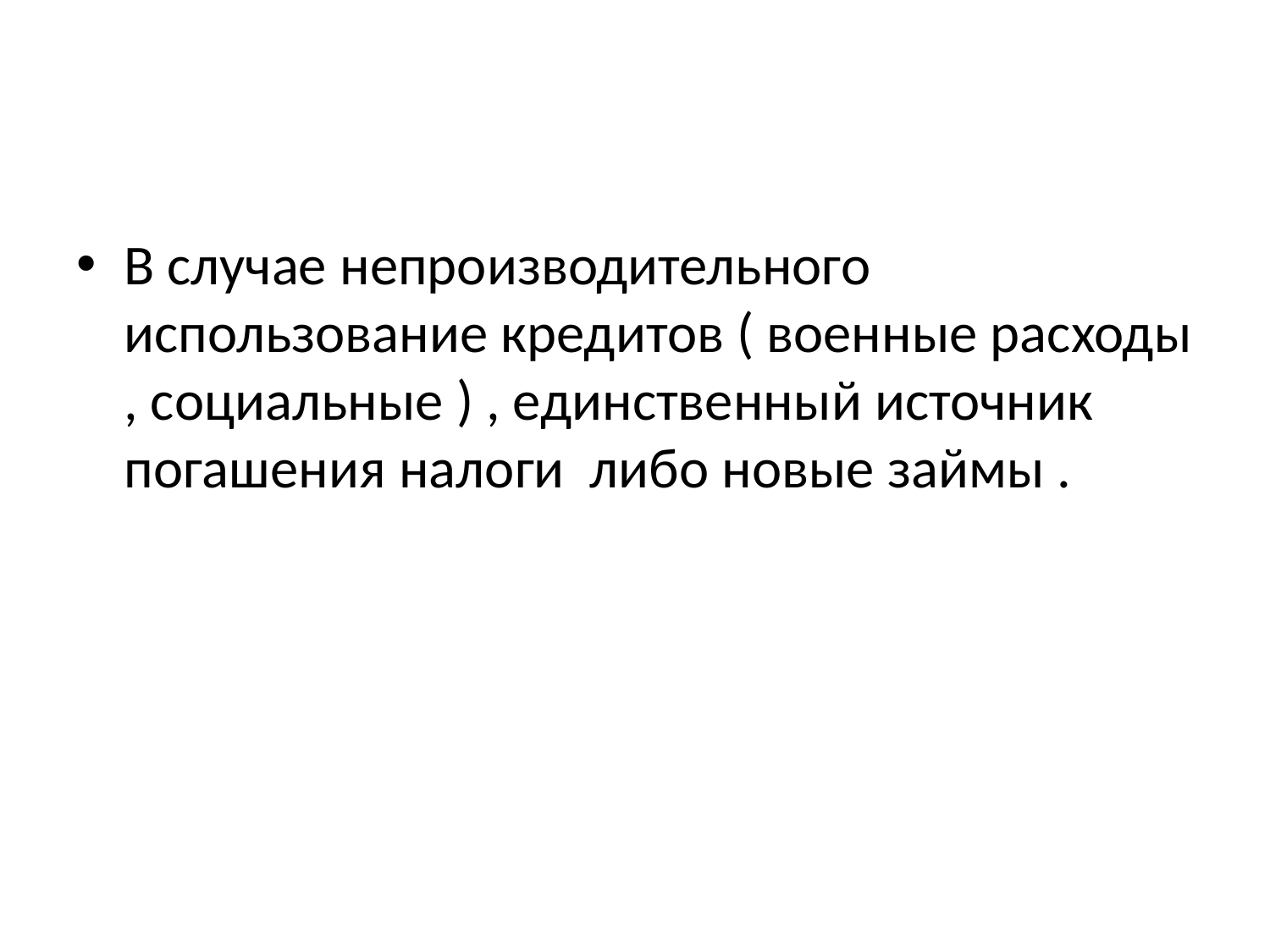

#
В случае непроизводительного использование кредитов ( военные расходы , социальные ) , единственный источник погашения налоги  либо новые займы .